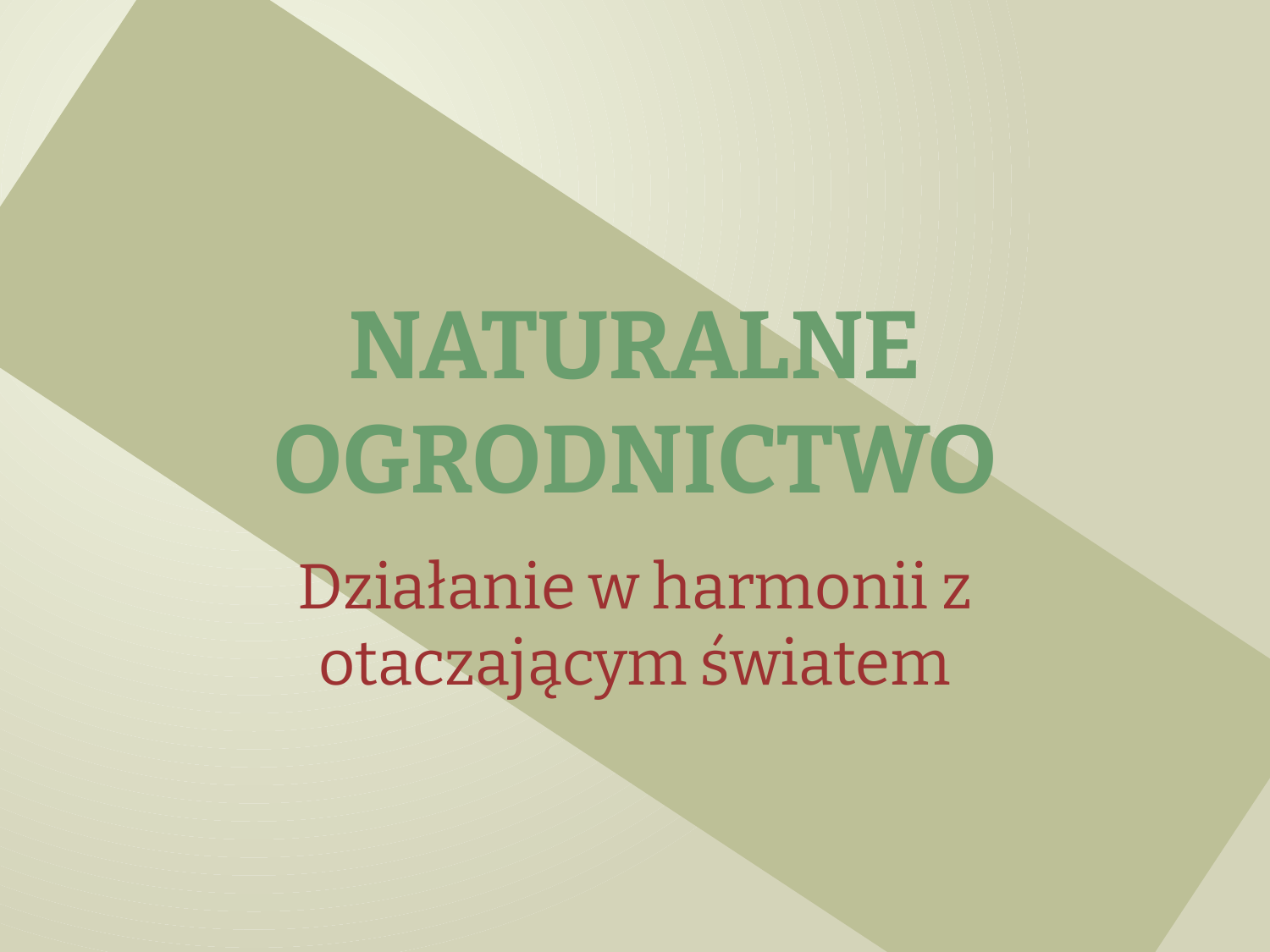

# Naturalne ogrodnictwo
Działanie w harmonii z otaczającym światem